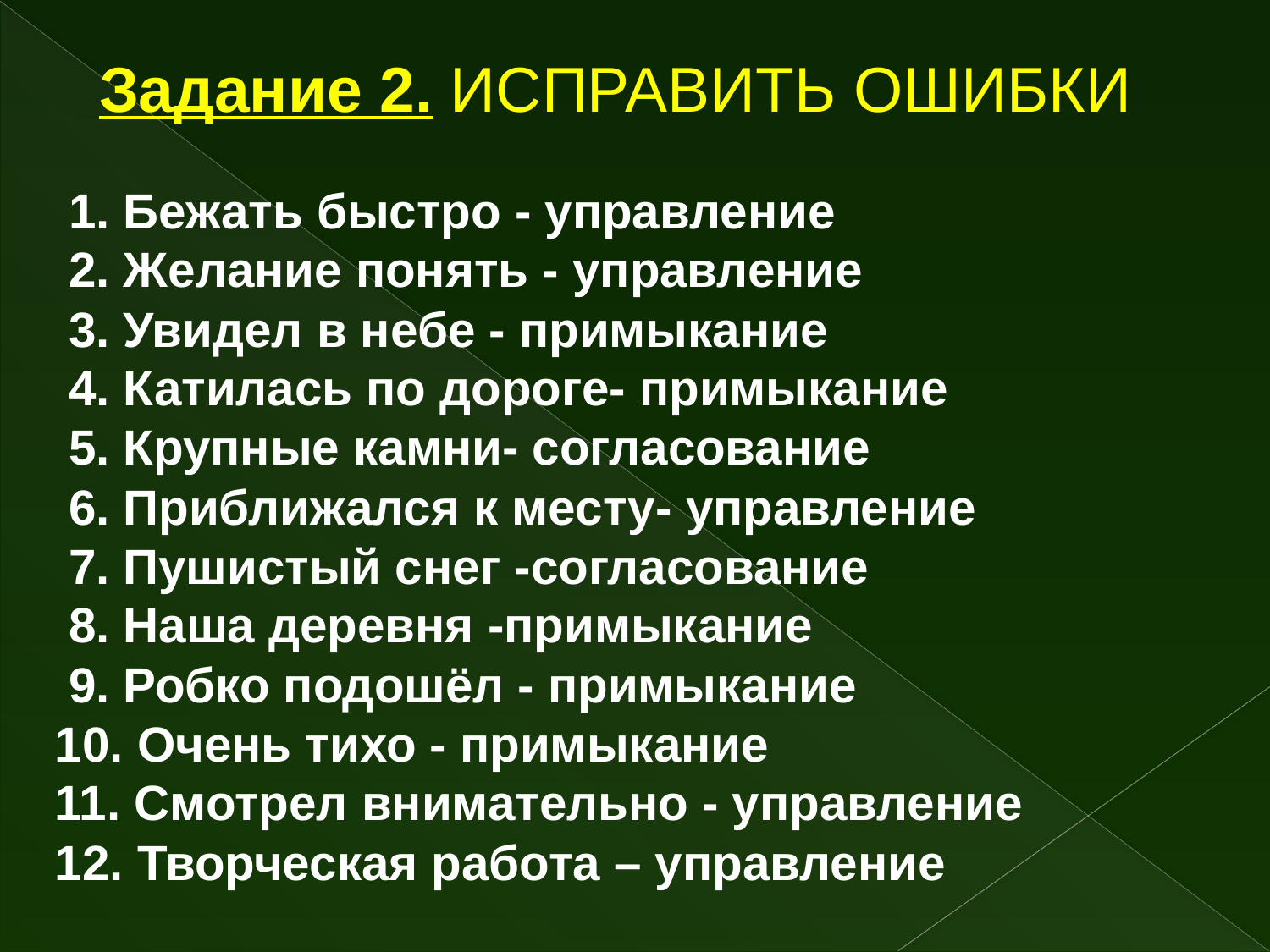

Задание 2. ИСПРАВИТЬ ОШИБКИ
 1. Бежать быстро - управление
 2. Желание понять - управление
 3. Увидел в небе - примыкание
 4. Катилась по дороге- примыкание
 5. Крупные камни- согласование
 6. Приближался к месту- управление
 7. Пушистый снег -согласование
 8. Наша деревня -примыкание
 9. Робко подошёл - примыкание
10. Очень тихо - примыкание
11. Смотрел внимательно - управление
12. Творческая работа – управление